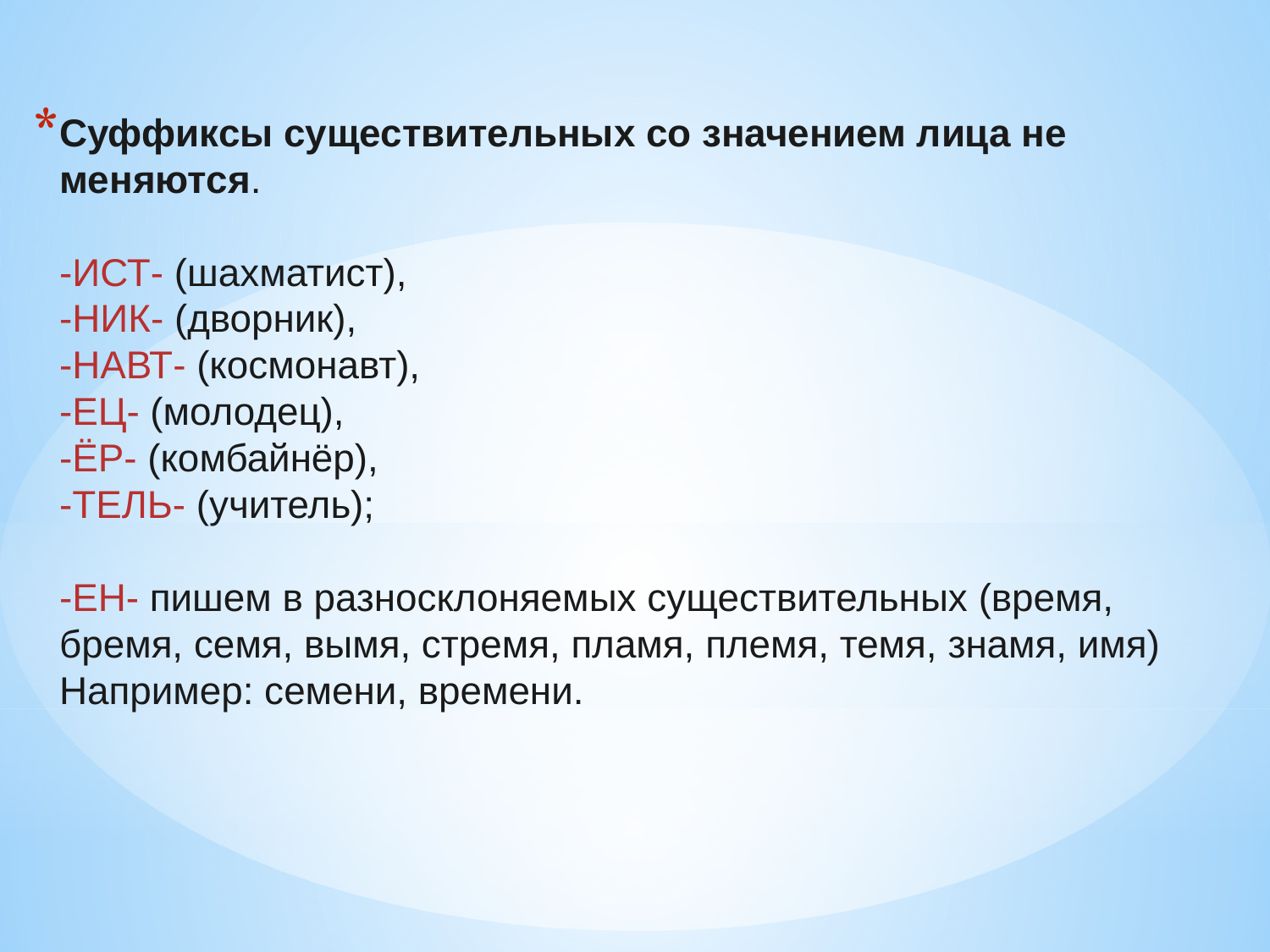

Суффиксы существительных со значением лица не меняются. 
-ИСТ- (шахматист), 
-НИК- (дворник), 
-НАВТ- (космонавт), 
-ЕЦ- (молодец), 
-ЁР- (комбайнёр), 
-ТЕЛЬ- (учитель); 
-ЕН- пишем в разносклоняемых существительных (время, бремя, семя, вымя, стремя, пламя, племя, темя, знамя, имя) 
Например: семени, времени.
#